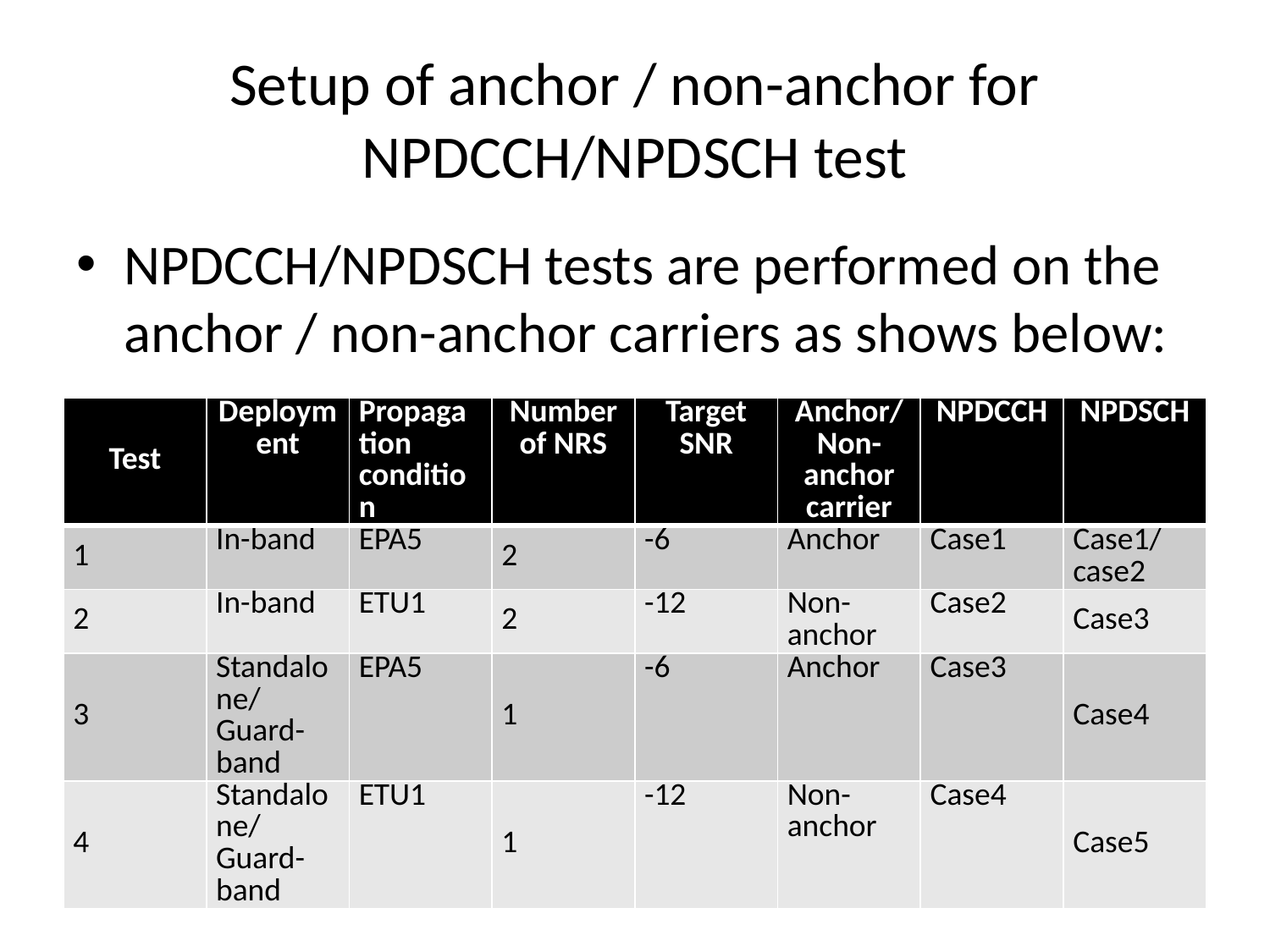

# Setup of anchor / non-anchor for NPDCCH/NPDSCH test
NPDCCH/NPDSCH tests are performed on the anchor / non-anchor carriers as shows below:
| Test | Deployment | Propagation condition | Number of NRS | Target SNR | Anchor/Non-anchor carrier | NPDCCH | NPDSCH |
| --- | --- | --- | --- | --- | --- | --- | --- |
| 1 | In-band | EPA5 | 2 | -6 | Anchor | Case1 | Case1/case2 |
| 2 | In-band | ETU1 | 2 | -12 | Non-anchor | Case2 | Case3 |
| 3 | Standalone/Guard-band | EPA5 | 1 | -6 | Anchor | Case3 | Case4 |
| 4 | Standalone/Guard-band | ETU1 | 1 | -12 | Non-anchor | Case4 | Case5 |